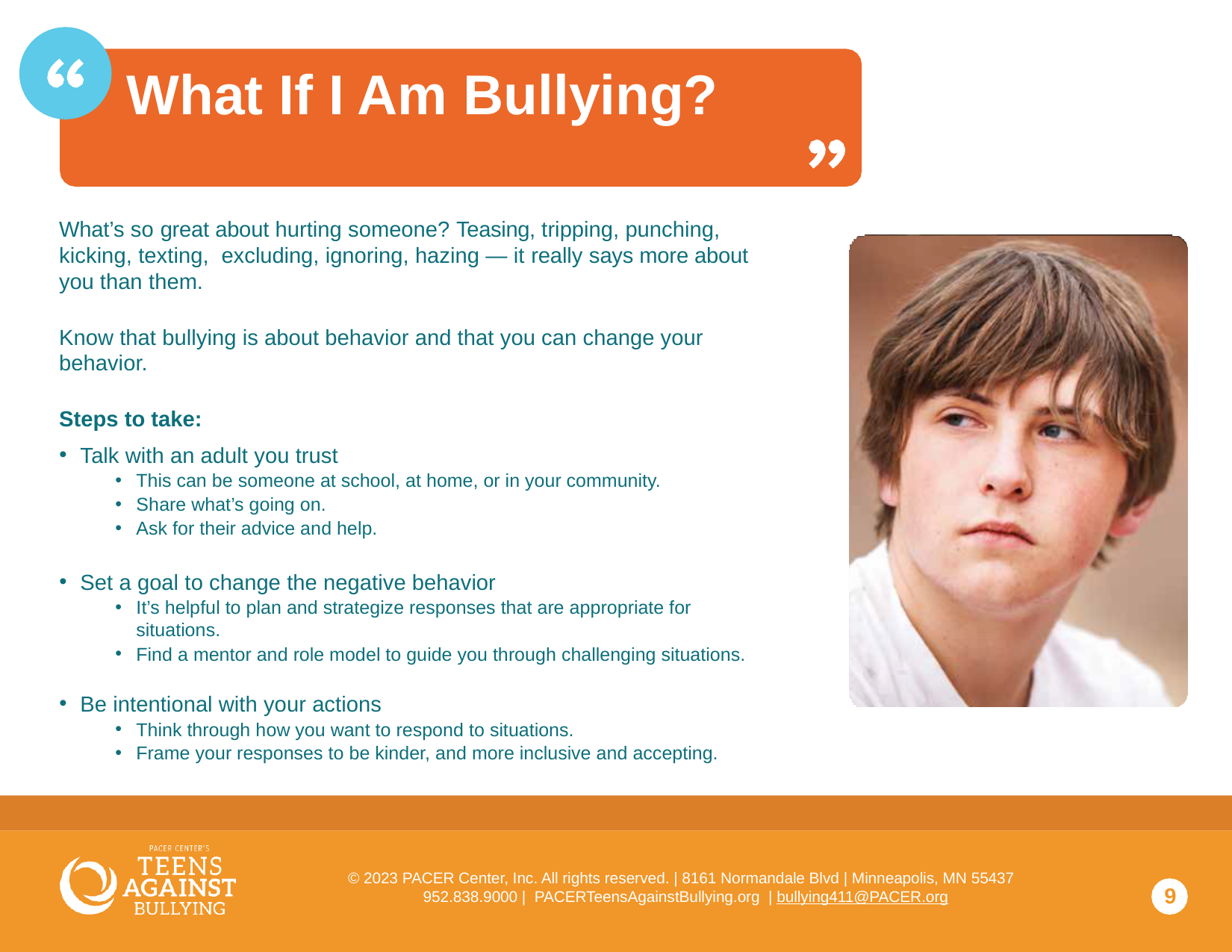

# What If I Am Bullying?

What’s so great about hurting someone? Teasing, tripping, punching, kicking, texting,  excluding, ignoring, hazing — it really says more about you than them.

Know that bullying is about behavior and that you can change your behavior.

Steps to take:

Talk with an adult you trust
This can be someone at school, at home, or in your community.
Share what’s going on.
Ask for their advice and help.

Set a goal to change the negative behavior
It’s helpful to plan and strategize responses that are appropriate for situations.
Find a mentor and role model to guide you through challenging situations.

Be intentional with your actions
Think through how you want to respond to situations.
Frame your responses to be kinder, and more inclusive and accepting.

© 2023 PACER Center, Inc. All rights reserved. | 8161 Normandale Blvd | Minneapolis, MN 55437  952.838.9000 |  PACERTeensAgainstBullying.org  | bullying411@PACER.org

9